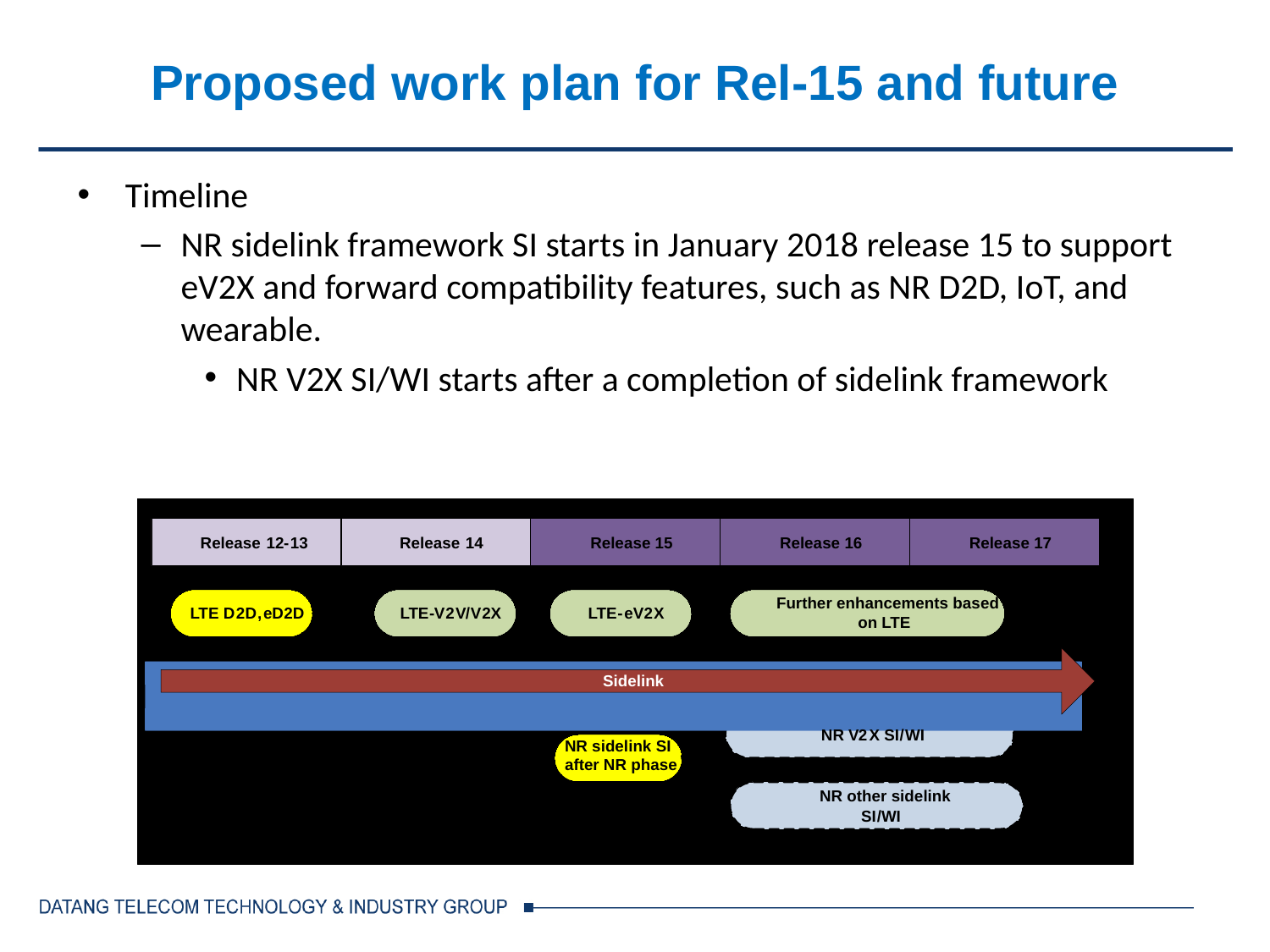

# Proposed work plan for Rel-15 and future
Timeline
NR sidelink framework SI starts in January 2018 release 15 to support eV2X and forward compatibility features, such as NR D2D, IoT, and wearable.
NR V2X SI/WI starts after a completion of sidelink framework

Release
12
-
13
Release
14
Release
15
Release
16
Release
17

Further enhancements based
LTE D
2
D
,
eD
2
D
LTE
-
V
2
V
/
V
2
X
LTE
-
eV
2
X

on LTE

Sidelink

NR V
2
X SI
/
WI

NR sidelink SI after NR phase 1

NR other sidelink

SI
/
WI